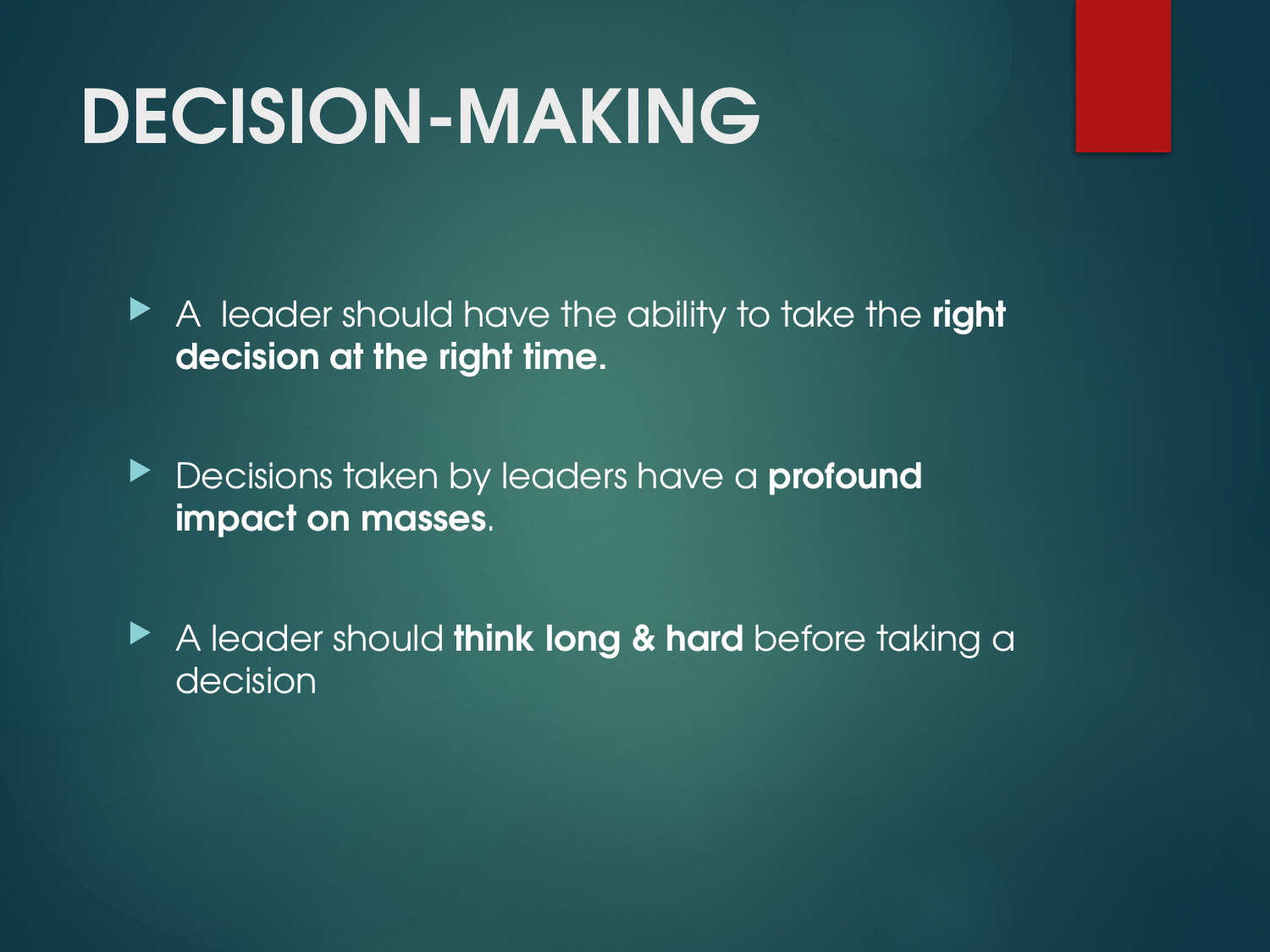

# DECISION-MAKING
A  leader should have the ability to take the right decision at the right time.

Decisions taken by leaders have a profound impact on masses.

A leader should think long & hard before taking a decision